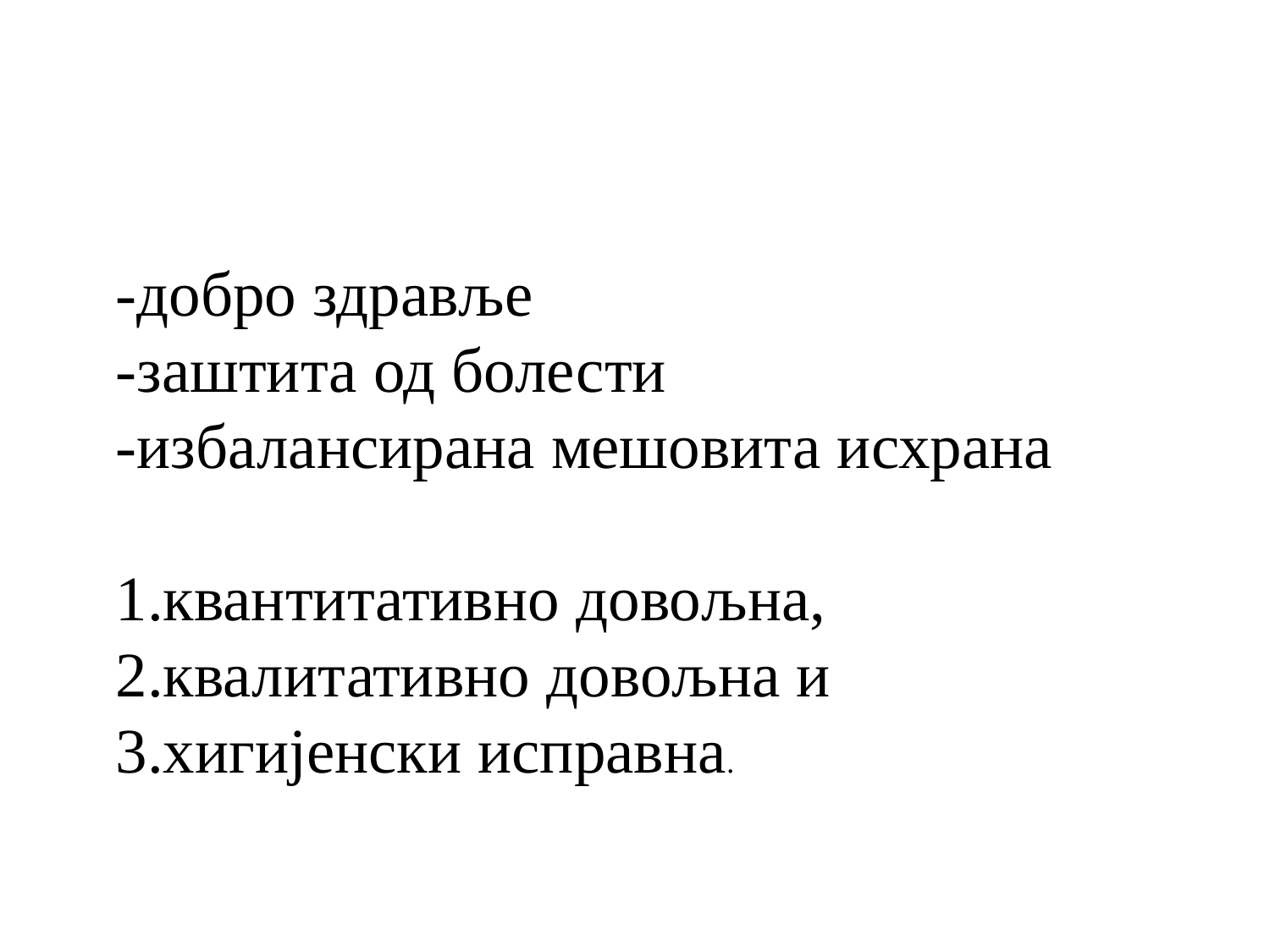

-добро здравље
-заштита од болести
-избалансирана мешовита исхрана

квантитативно довољна,
квалитативно довољна и
хигијенски исправна.